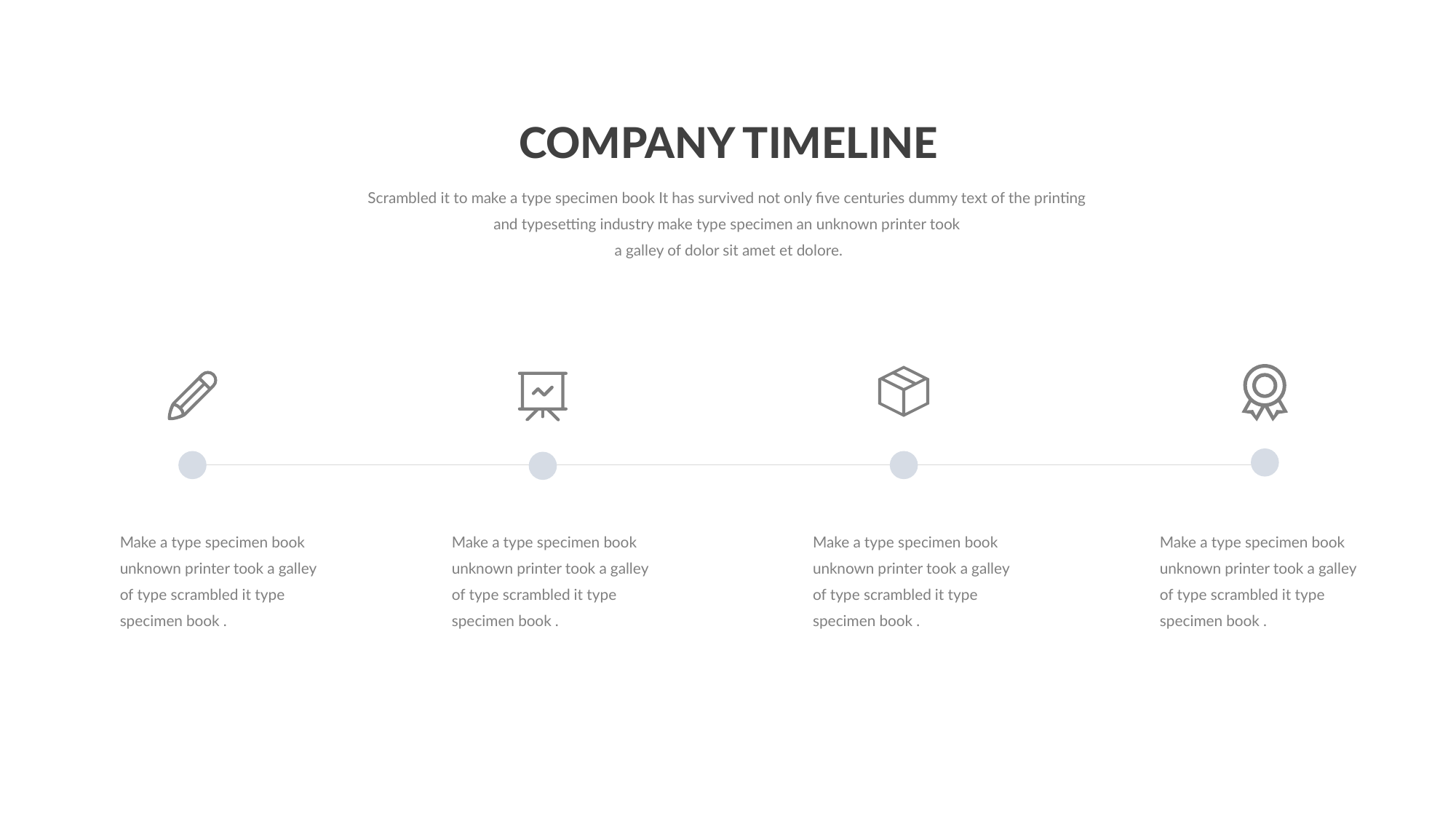

COMPANY TIMELINE
Scrambled it to make a type specimen book It has survived not only five centuries dummy text of the printing
and typesetting industry make type specimen an unknown printer took
a galley of dolor sit amet et dolore.

Make a type specimen book unknown printer took a galley of type scrambled it type specimen book .

Make a type specimen book unknown printer took a galley of type scrambled it type specimen book .

Make a type specimen book unknown printer took a galley of type scrambled it type specimen book .

Make a type specimen book unknown printer took a galley of type scrambled it type specimen book .